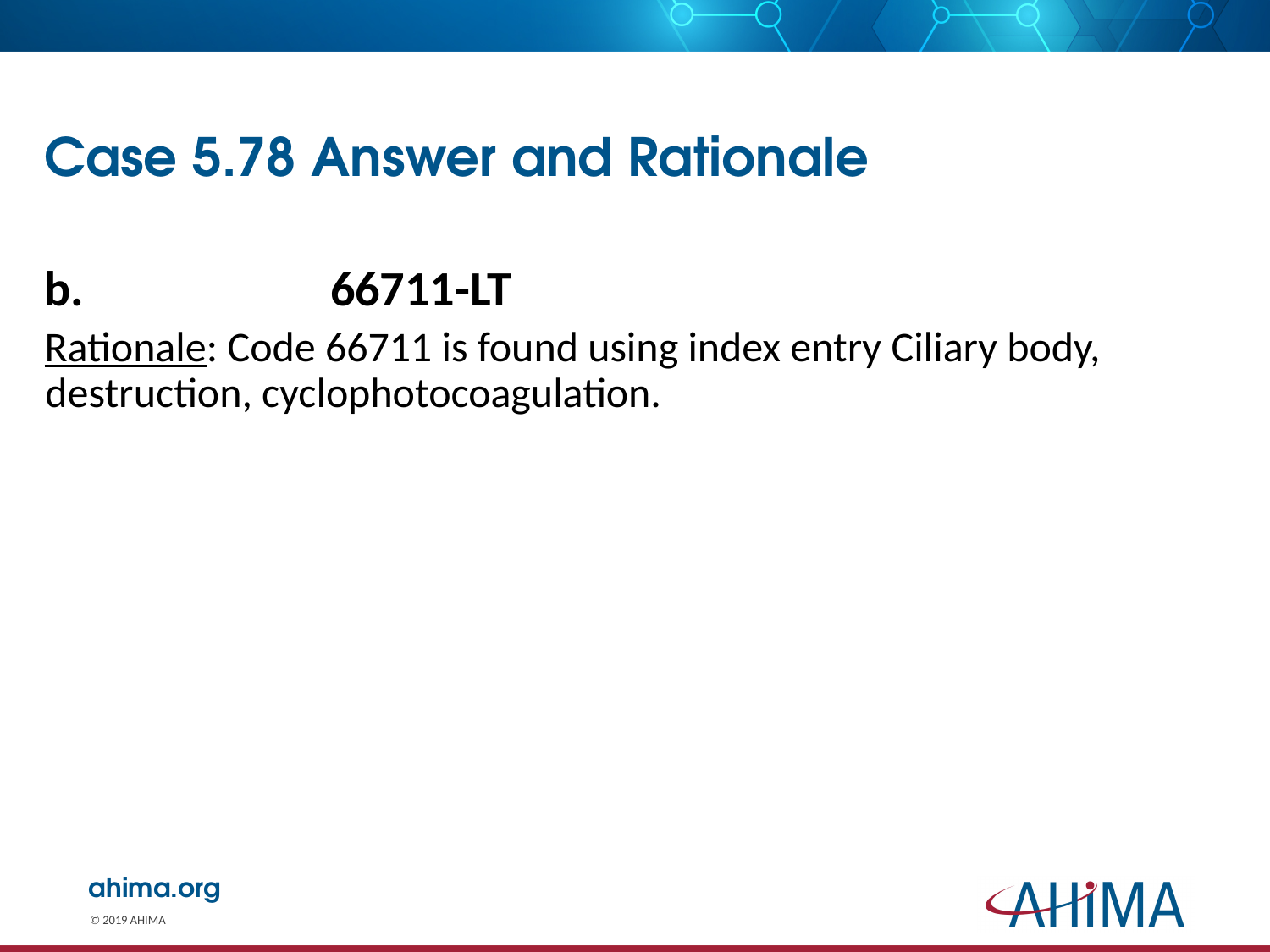

# Case 5.78 Answer and Rationale

b.		66711-LT
Rationale: Code 66711 is found using index entry Ciliary body, destruction, cyclophotocoagulation.